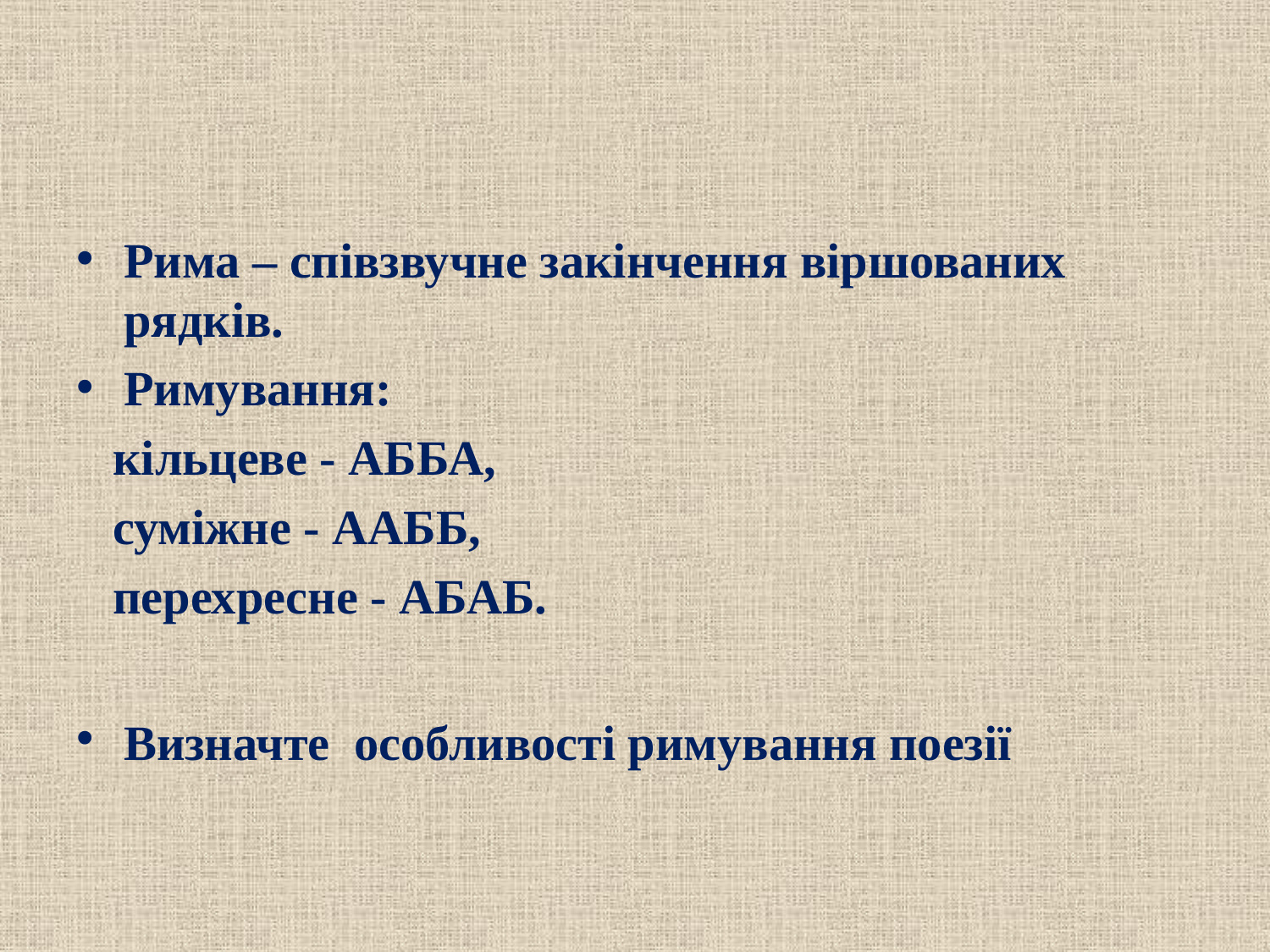

Рима – співзвучне закінчення віршованих рядків.
Римування:
   кільцеве - АББА,
   суміжне - ААББ,
   перехресне - АБАБ.

Визначте  особливості римування поезії